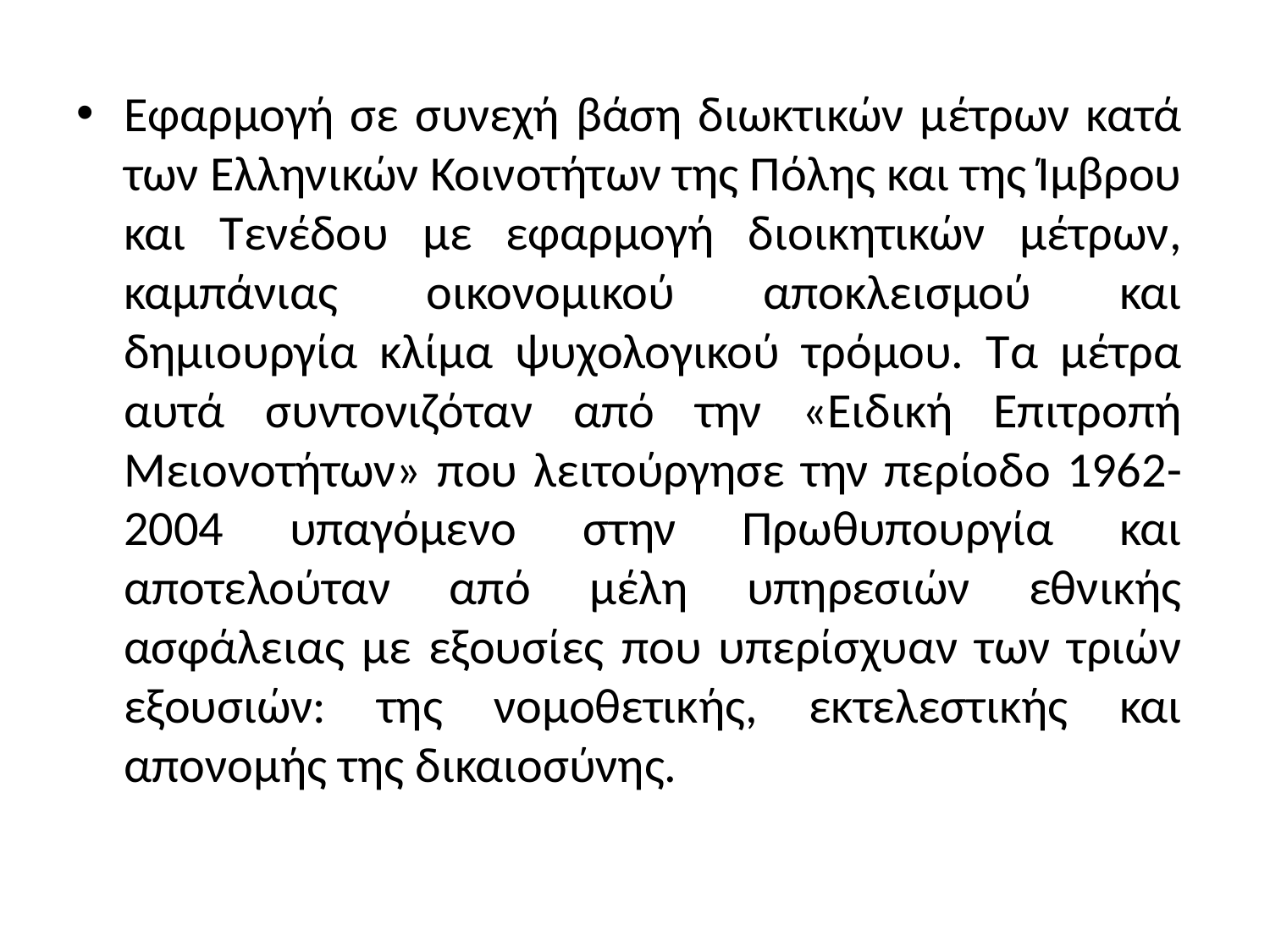

Εφαρμογή σε συνεχή βάση διωκτικών μέτρων κατά των Ελληνικών Κοινοτήτων της Πόλης και της Ίμβρου και Τενέδου με εφαρμογή διοικητικών μέτρων, καμπάνιας οικονομικού αποκλεισμού και δημιουργία κλίμα ψυχολογικού τρόμου. Τα μέτρα αυτά συντονιζόταν από την «Ειδική Επιτροπή Μειονοτήτων» που λειτούργησε την περίοδο 1962-2004 υπαγόμενο στην Πρωθυπουργία και αποτελούταν από μέλη υπηρεσιών εθνικής ασφάλειας με εξουσίες που υπερίσχυαν των τριών εξουσιών: της νομοθετικής, εκτελεστικής και απονομής της δικαιοσύνης.